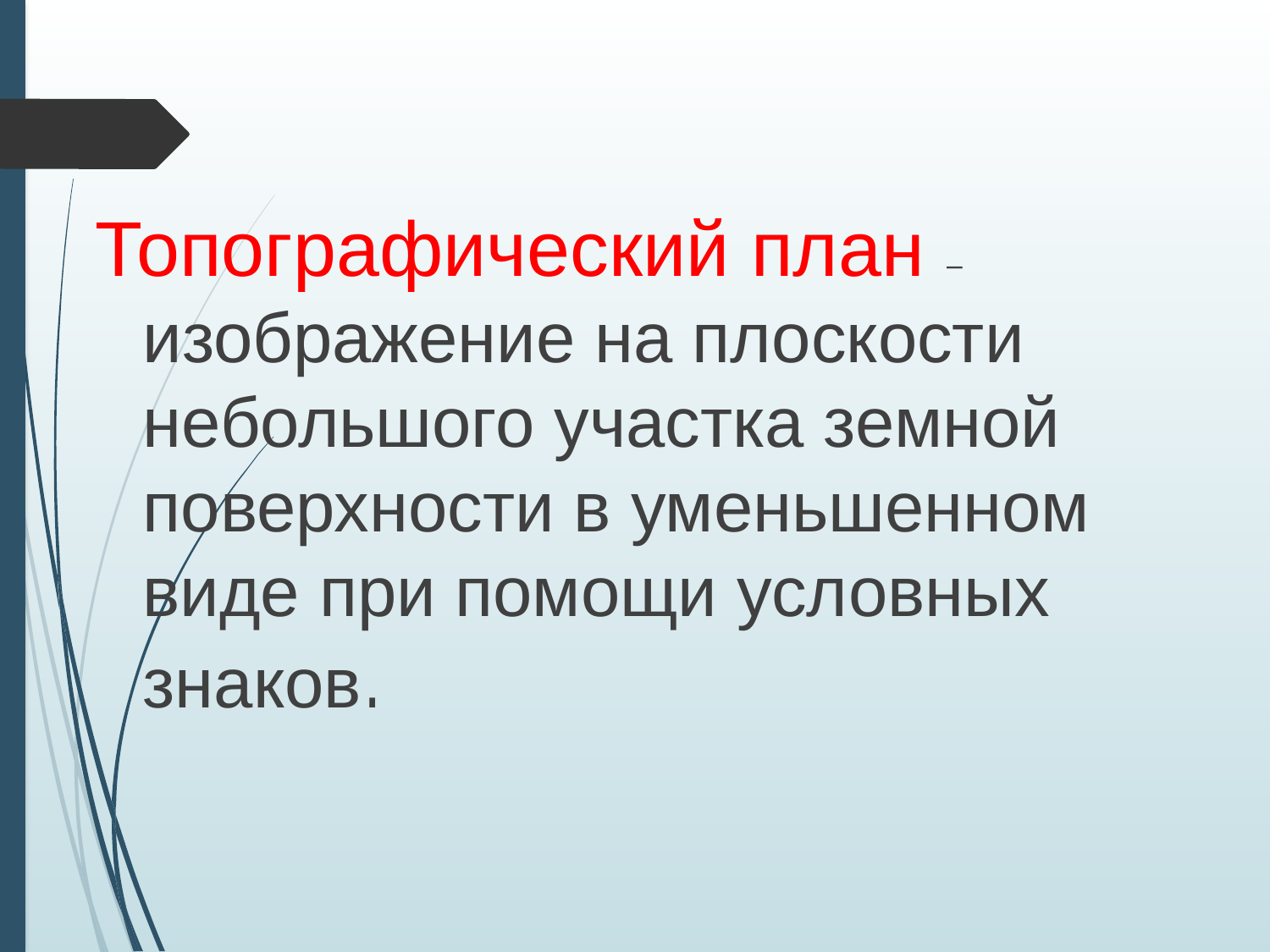

#
Топографический план – изображение на плоскости небольшого участка земной поверхности в уменьшенном виде при помощи условных знаков.